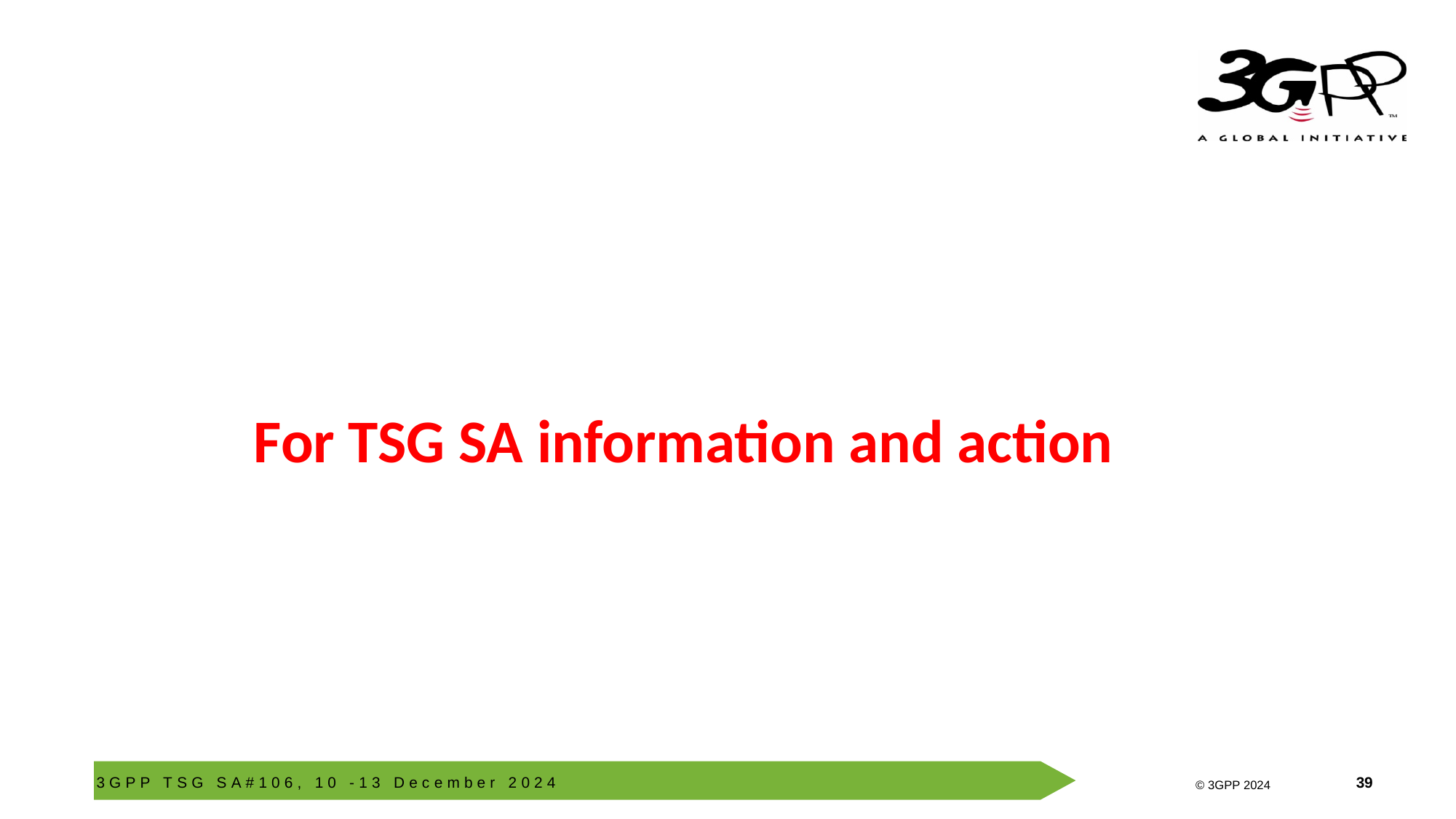

# For TSG SA information and action